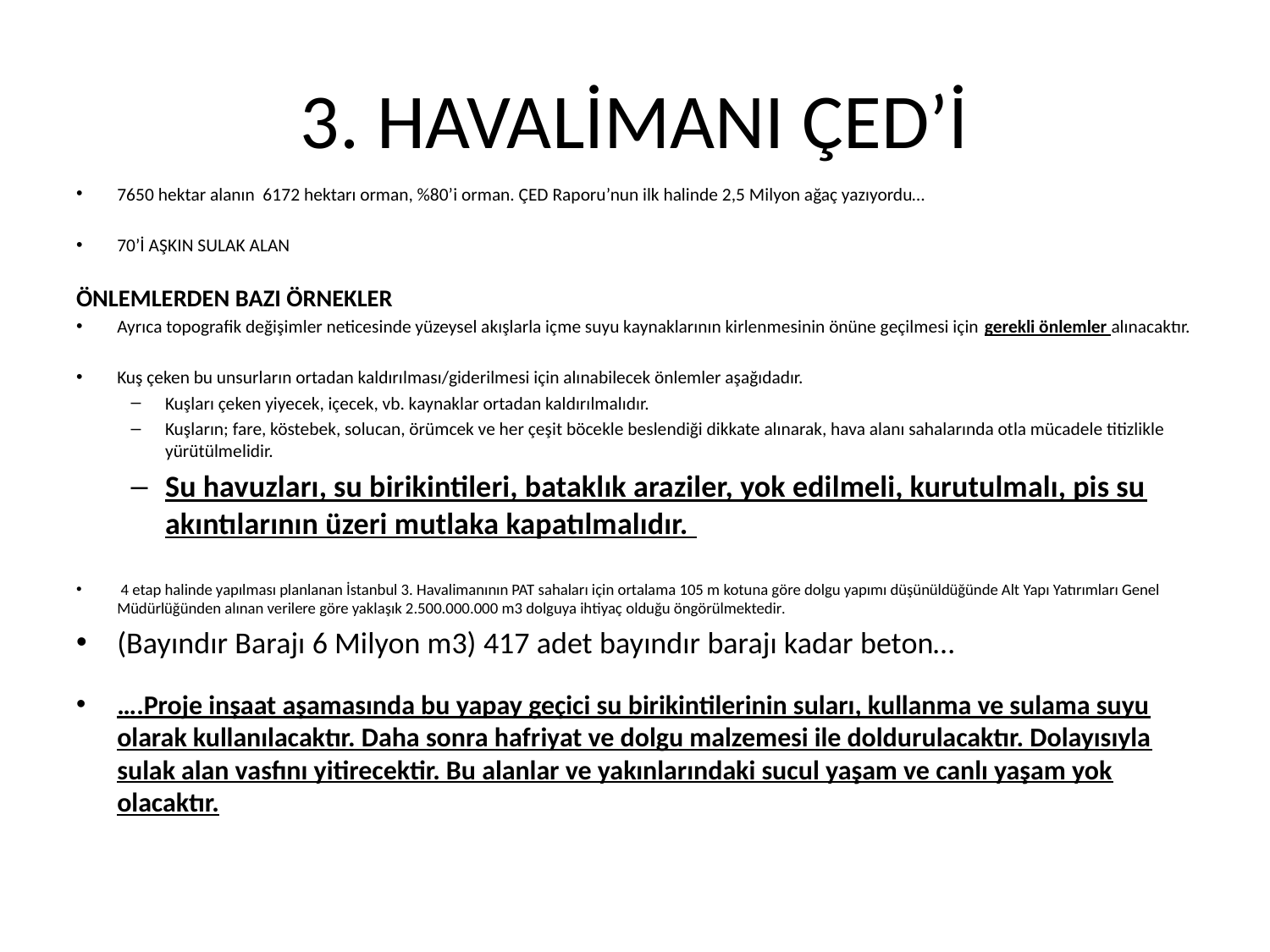

# 3. HAVALİMANI ÇED’İ
7650 hektar alanın  6172 hektarı orman, %80’i orman. ÇED Raporu’nun ilk halinde 2,5 Milyon ağaç yazıyordu…

70’İ AŞKIN SULAK ALAN

ÖNLEMLERDEN BAZI ÖRNEKLER
Ayrıca topografik değişimler neticesinde yüzeysel akışlarla içme suyu kaynaklarının kirlenmesinin önüne geçilmesi için gerekli önlemler alınacaktır.

Kuş çeken bu unsurların ortadan kaldırılması/giderilmesi için alınabilecek önlemler aşağıdadır.
Kuşları çeken yiyecek, içecek, vb. kaynaklar ortadan kaldırılmalıdır.
Kuşların; fare, köstebek, solucan, örümcek ve her çeşit böcekle beslendiği dikkate alınarak, hava alanı sahalarında otla mücadele titizlikle yürütülmelidir.
Su havuzları, su birikintileri, bataklık araziler, yok edilmeli, kurutulmalı, pis su akıntılarının üzeri mutlaka kapatılmalıdır.

 4 etap halinde yapılması planlanan İstanbul 3. Havalimanının PAT sahaları için ortalama 105 m kotuna göre dolgu yapımı düşünüldüğünde Alt Yapı Yatırımları Genel Müdürlüğünden alınan verilere göre yaklaşık 2.500.000.000 m3 dolguya ihtiyaç olduğu öngörülmektedir.
(Bayındır Barajı 6 Milyon m3) 417 adet bayındır barajı kadar beton…

….Proje inşaat aşamasında bu yapay geçici su birikintilerinin suları, kullanma ve sulama suyu olarak kullanılacaktır. Daha sonra hafriyat ve dolgu malzemesi ile doldurulacaktır. Dolayısıyla sulak alan vasfını yitirecektir. Bu alanlar ve yakınlarındaki sucul yaşam ve canlı yaşam yok olacaktır.